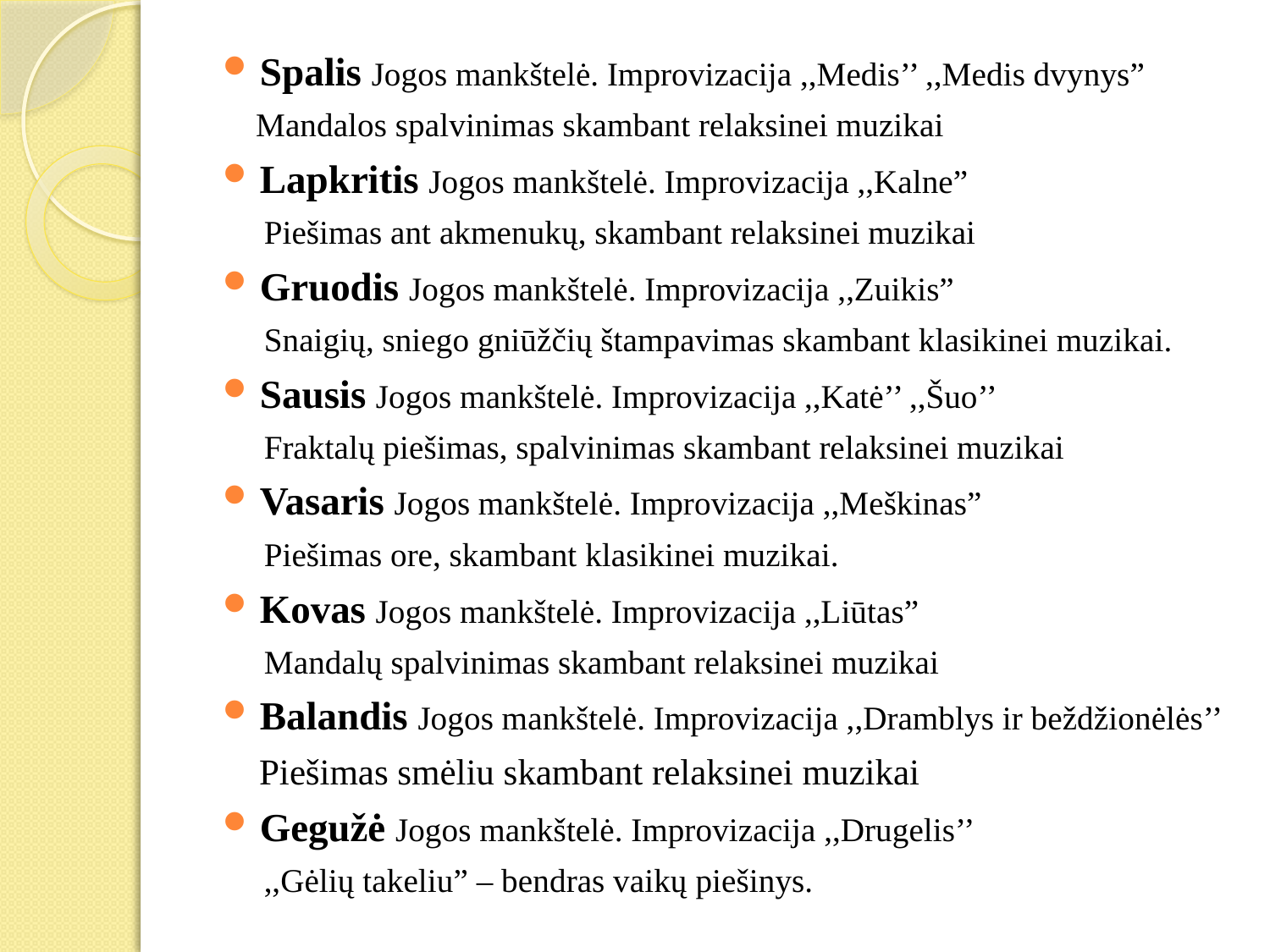

Spalis Jogos mankštelė. Improvizacija ,,Medis’’ ,,Medis dvynys”
    Mandalos spalvinimas skambant relaksinei muzikai
Lapkritis Jogos mankštelė. Improvizacija ,,Kalne”
     Piešimas ant akmenukų, skambant relaksinei muzikai
Gruodis Jogos mankštelė. Improvizacija ,,Zuikis”
     Snaigių, sniego gniūžčių štampavimas skambant klasikinei muzikai.
Sausis Jogos mankštelė. Improvizacija ,,Katė’’ ,,Šuo’’
     Fraktalų piešimas, spalvinimas skambant relaksinei muzikai
Vasaris Jogos mankštelė. Improvizacija ,,Meškinas”
     Piešimas ore, skambant klasikinei muzikai.
Kovas Jogos mankštelė. Improvizacija ,,Liūtas”
     Mandalų spalvinimas skambant relaksinei muzikai
Balandis Jogos mankštelė. Improvizacija ,,Dramblys ir beždžionėlės’’
    Piešimas smėliu skambant relaksinei muzikai
Gegužė Jogos mankštelė. Improvizacija ,,Drugelis’’
     ,,Gėlių takeliu” – bendras vaikų piešinys.